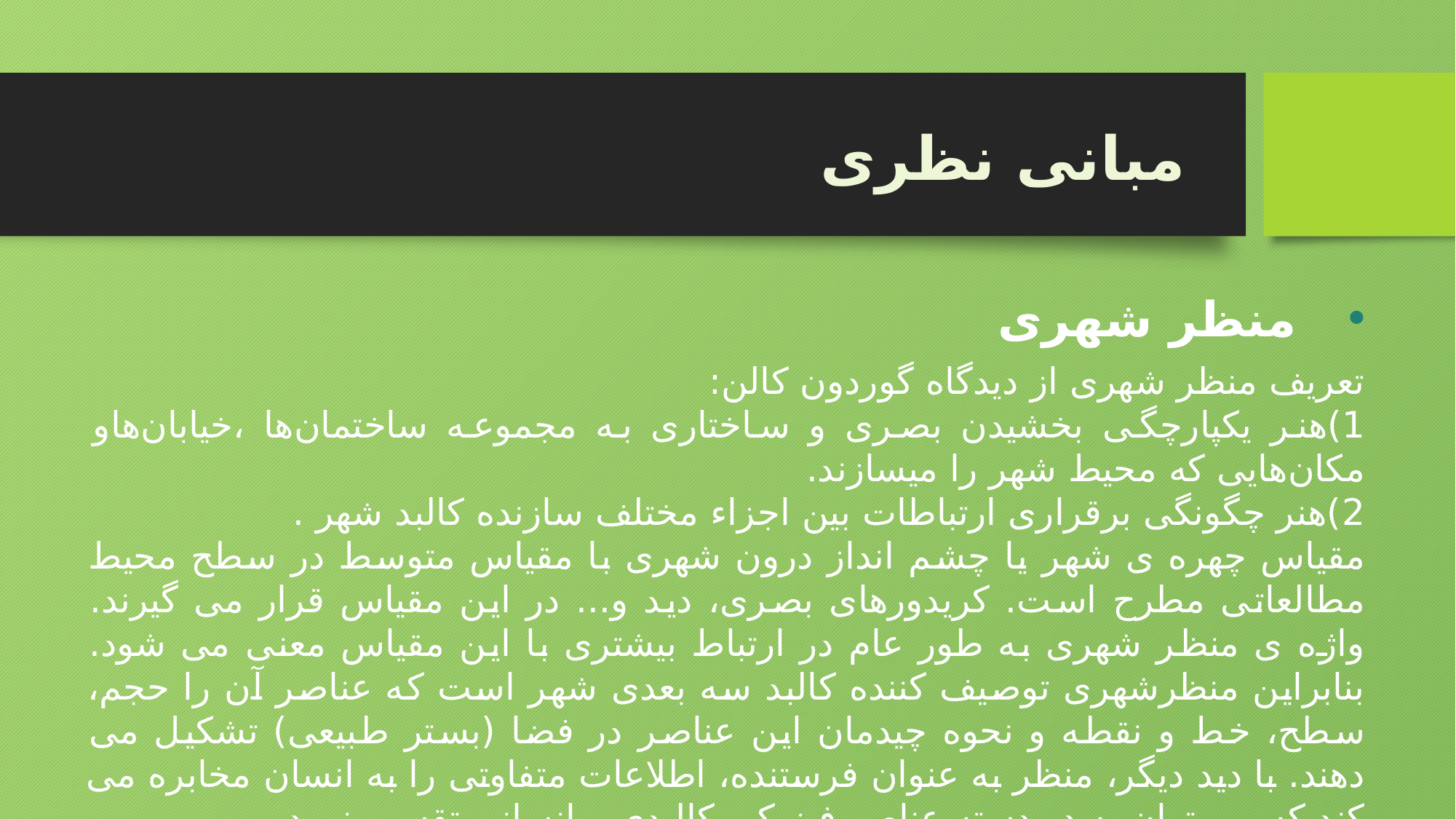

مبانی نظری
منظر شهری
تعریف منظر شهری از دیدگاه گوردون کالن:
1)هنر يكپارچگی بخشيدن بصری و ساختاری به مجموعه ساختمان‌ها ،خيابان‌هاو مكان‌هايی که محيط شهر را می‎سازند.
2)هنر چگونگی برقراری ارتباطات بين اجزاء مختلف سازنده کالبد شهر .
مقياس چهره ی شهر يا چشم انداز درون شهری با مقياس متوسط در سطح محيط مطالعاتی مطرح است. کريدورهای بصری، ديد و... در اين مقياس قرار می گيرند. واژه ی منظر شهری به طور عام در ارتباط بيشتری با اين مقياس معنی می شود. بنابراين منظرشهری توصيف کننده کالبد سه بعدی شهر است که عناصر آن را حجم، سطح، خط و نقطه و نحوه چيدمان اين عناصر در فضا (بستر طبيعی) تشكيل می دهند. با ديد ديگر، منظر به عنوان فرستنده، اطلاعات متفاوتی را به انسان مخابره می کند که می توان به دو دسته عناصر فيزيكی-کالبدی و انسانی تقسيم نمود.